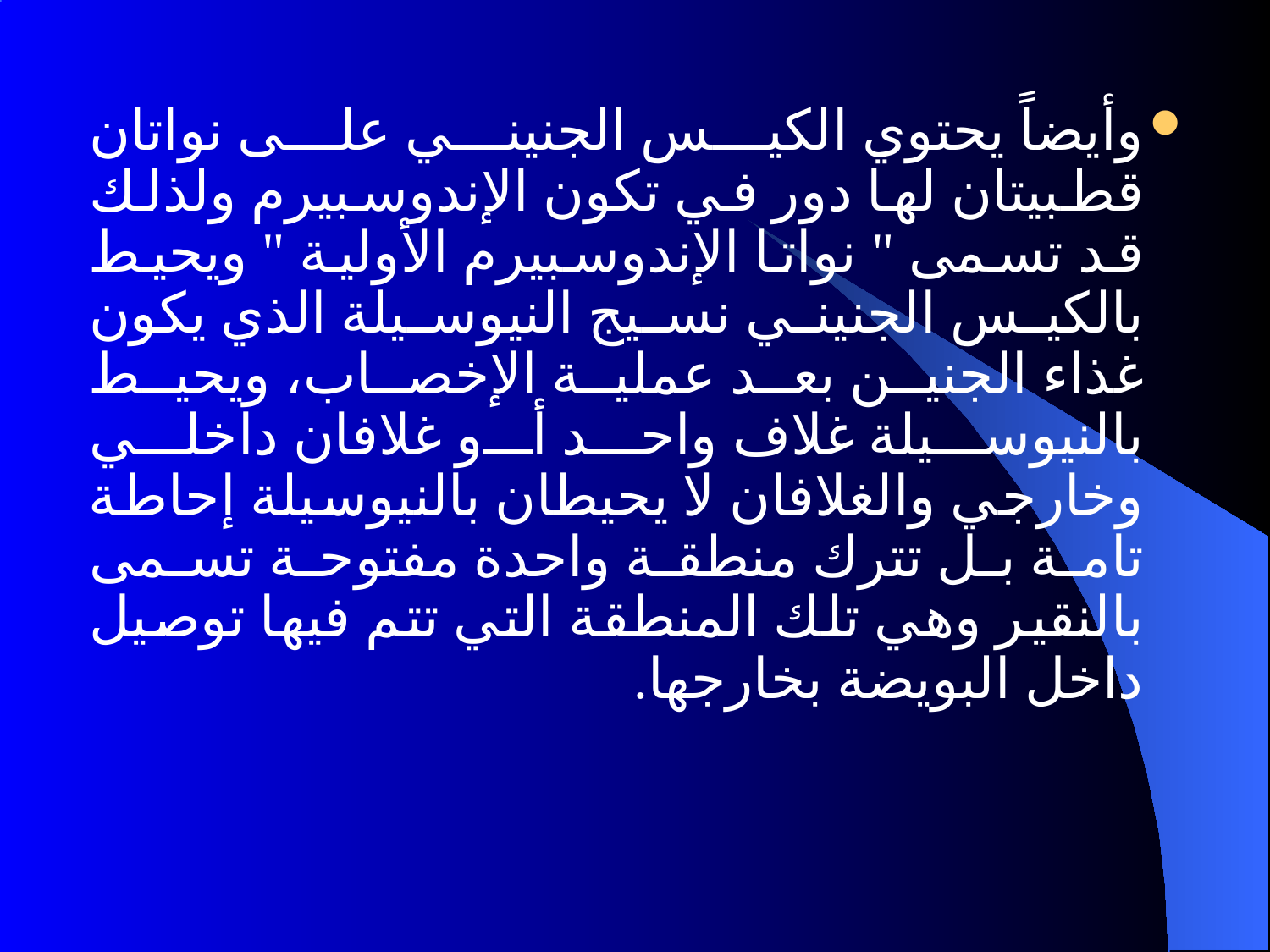

وأيضاً يحتوي الكيس الجنيني على نواتان قطبيتان لها دور في تكون الإندوسبيرم ولذلك قد تسمى " نواتا الإندوسبيرم الأولية " ويحيط بالكيس الجنيني نسيج النيوسيلة الذي يكون غذاء الجنين بعد عملية الإخصاب، ويحيط بالنيوسيلة غلاف واحد أو غلافان داخلي وخارجي والغلافان لا يحيطان بالنيوسيلة إحاطة تامة بل تترك منطقة واحدة مفتوحة تسمى بالنقير وهي تلك المنطقة التي تتم فيها توصيل داخل البويضة بخارجها.